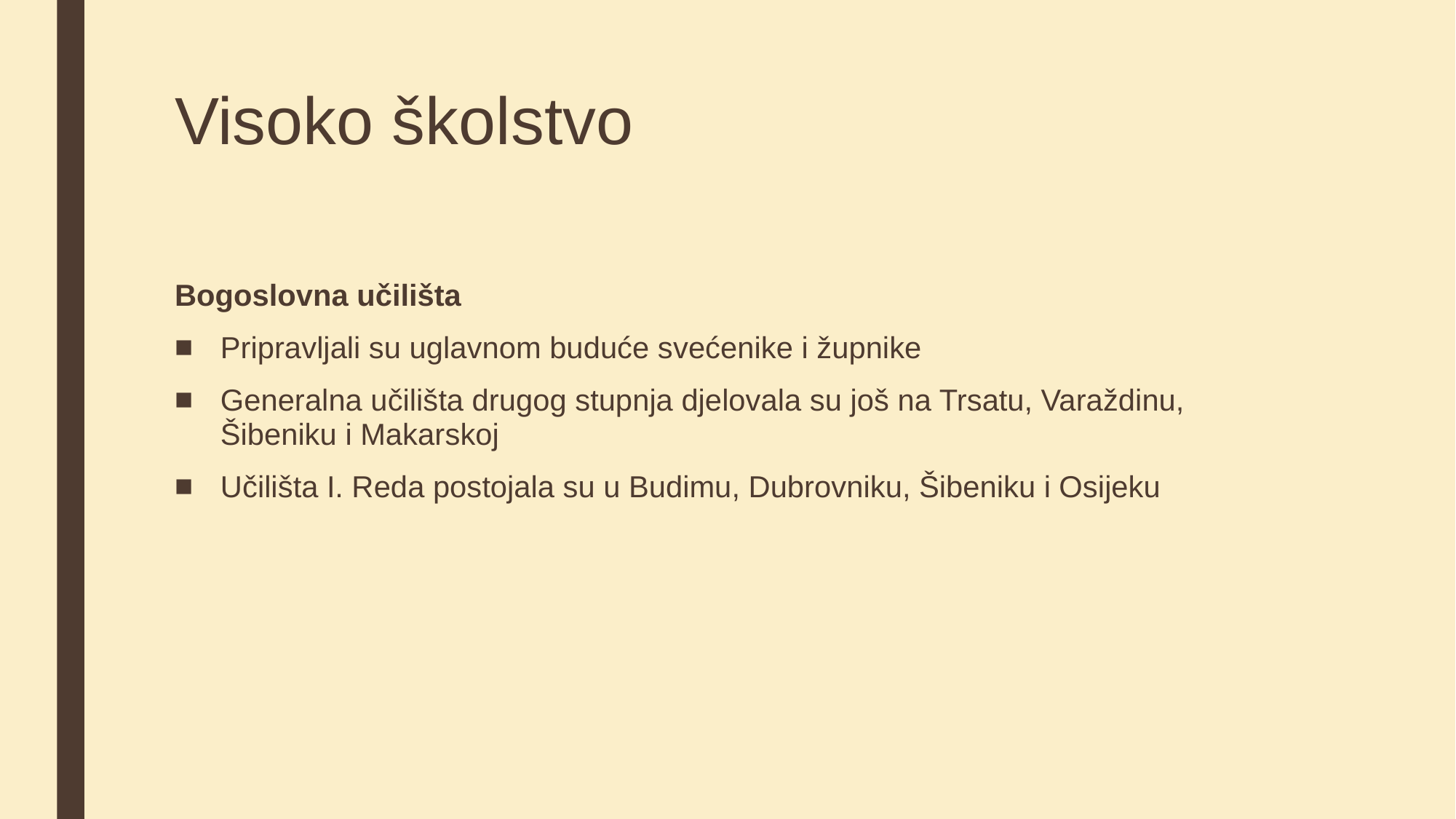

# Visoko školstvo
Bogoslovna učilišta
Pripravljali su uglavnom buduće svećenike i župnike
Generalna učilišta drugog stupnja djelovala su još na Trsatu, Varaždinu, Šibeniku i Makarskoj
Učilišta I. Reda postojala su u Budimu, Dubrovniku, Šibeniku i Osijeku